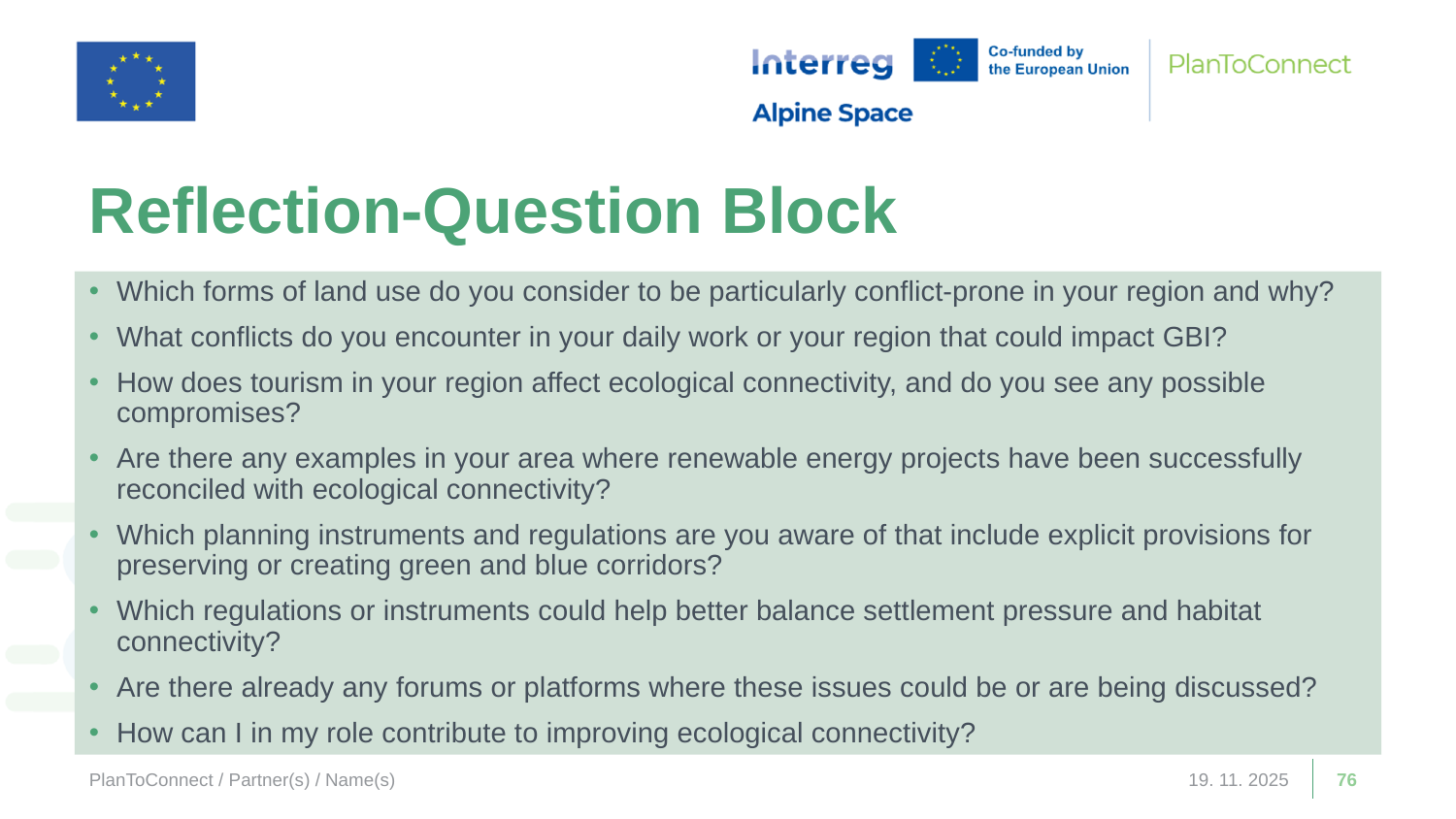

# Reflection-Question Block
Which forms of land use do you consider to be particularly conflict-prone in your region and why?
What conflicts do you encounter in your daily work or your region that could impact GBI?
How does tourism in your region affect ecological connectivity, and do you see any possible compromises?
Are there any examples in your area where renewable energy projects have been successfully reconciled with ecological connectivity?
Which planning instruments and regulations are you aware of that include explicit provisions for preserving or creating green and blue corridors?
Which regulations or instruments could help better balance settlement pressure and habitat connectivity?
Are there already any forums or platforms where these issues could be or are being discussed?
How can I in my role contribute to improving ecological connectivity?
PlanToConnect / Partner(s) / Name(s)
19. 11. 2025
76